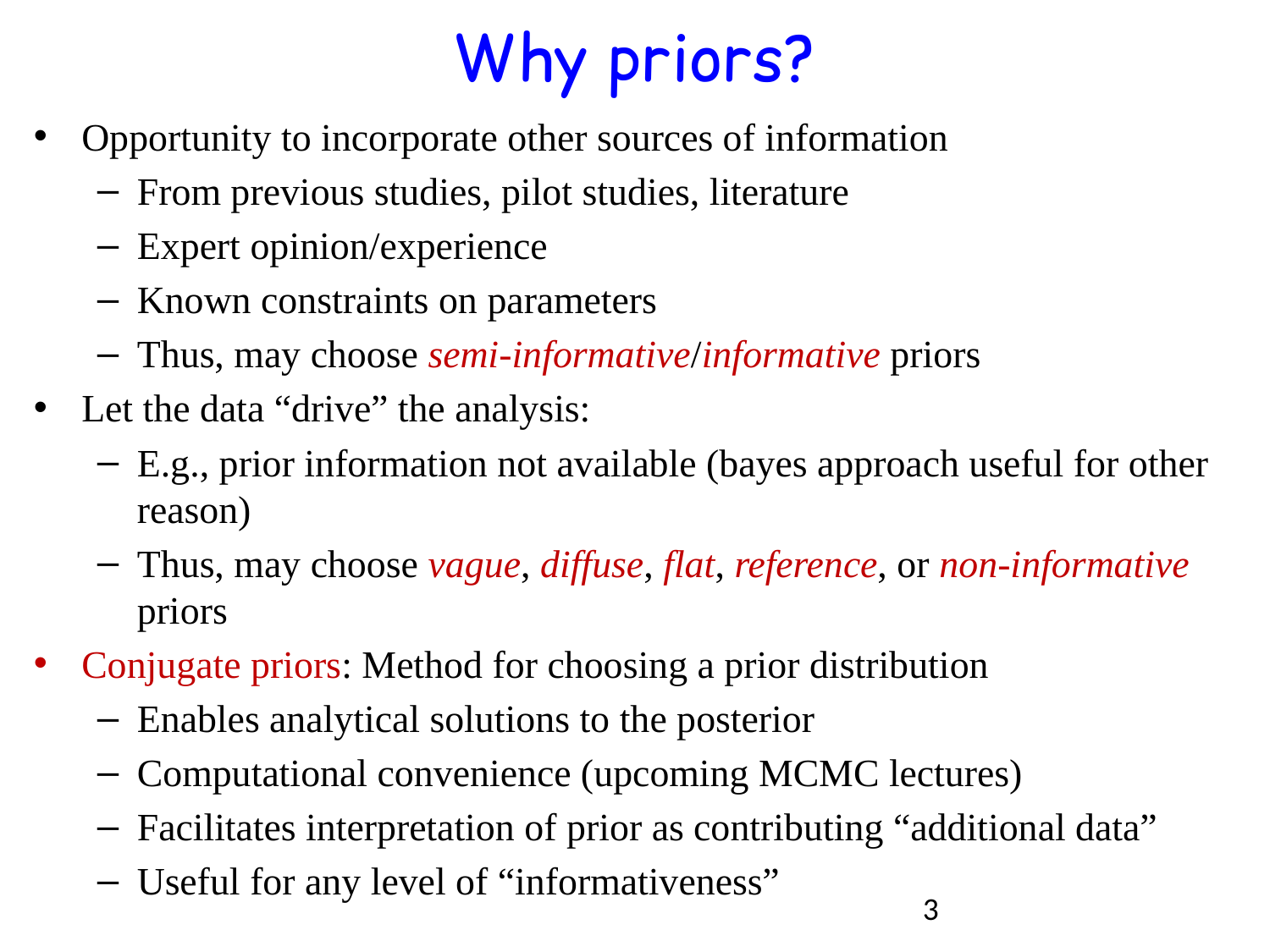

# Why priors?
Opportunity to incorporate other sources of information
From previous studies, pilot studies, literature
Expert opinion/experience
Known constraints on parameters
Thus, may choose semi-informative/informative priors
Let the data “drive” the analysis:
E.g., prior information not available (bayes approach useful for other reason)
Thus, may choose vague, diffuse, flat, reference, or non-informative priors
Conjugate priors: Method for choosing a prior distribution
Enables analytical solutions to the posterior
Computational convenience (upcoming MCMC lectures)
Facilitates interpretation of prior as contributing “additional data”
Useful for any level of “informativeness”
3